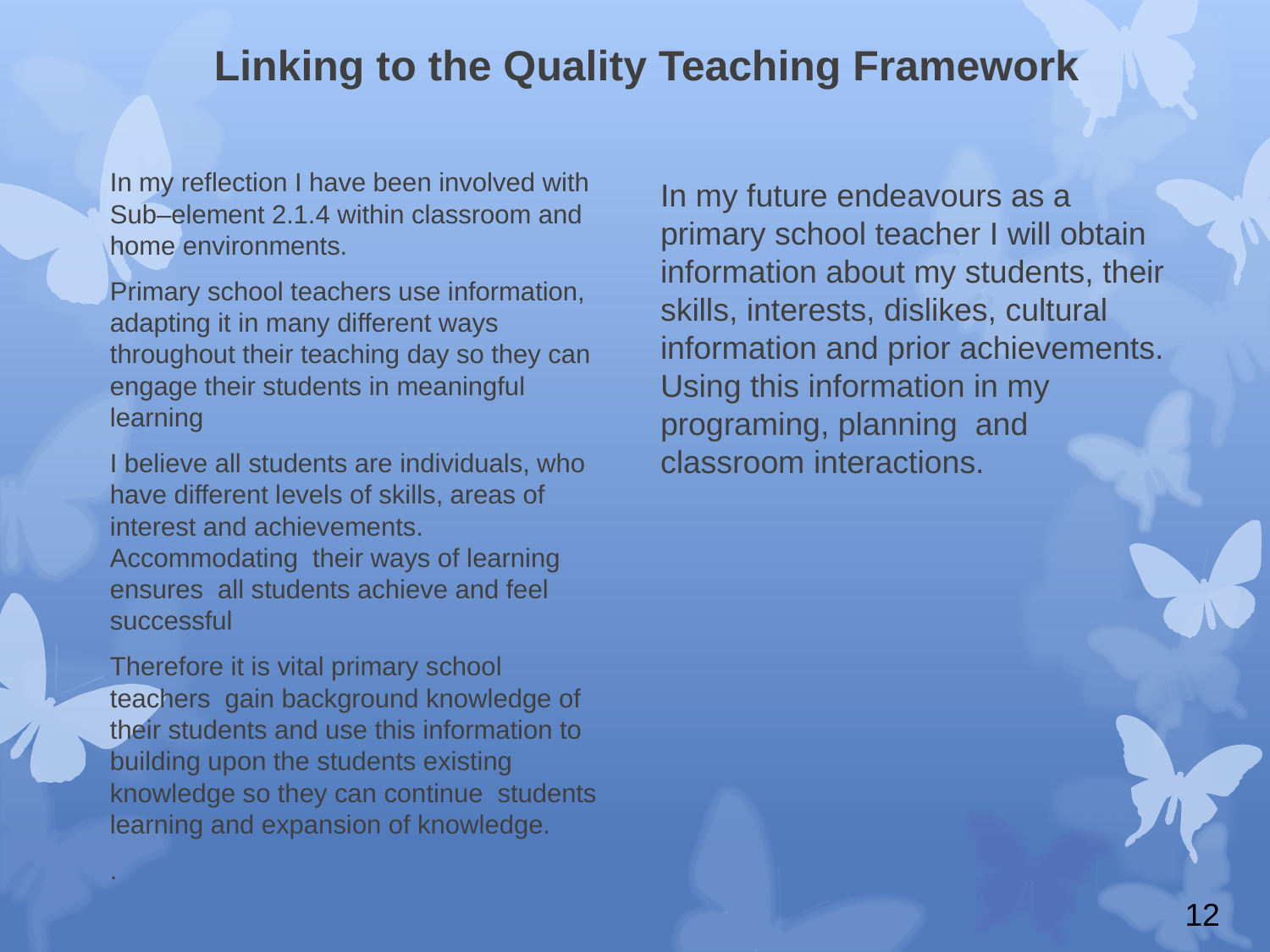

# Linking to the Quality Teaching Framework

In my reflection I have been involved with Sub–element 2.1.4 within classroom and home environments.
Primary school teachers use information, adapting it in many different ways throughout their teaching day so they can engage their students in meaningful learning
I believe all students are individuals, who have different levels of skills, areas of interest and achievements. Accommodating  their ways of learning ensures  all students achieve and feel successful
Therefore it is vital primary school teachers  gain background knowledge of  their students and use this information to building upon the students existing knowledge so they can continue  students learning and expansion of knowledge.
.

In my future endeavours as a primary school teacher I will obtain information about my students, their skills, interests, dislikes, cultural information and prior achievements. Using this information in my programing, planning  and classroom interactions.

12